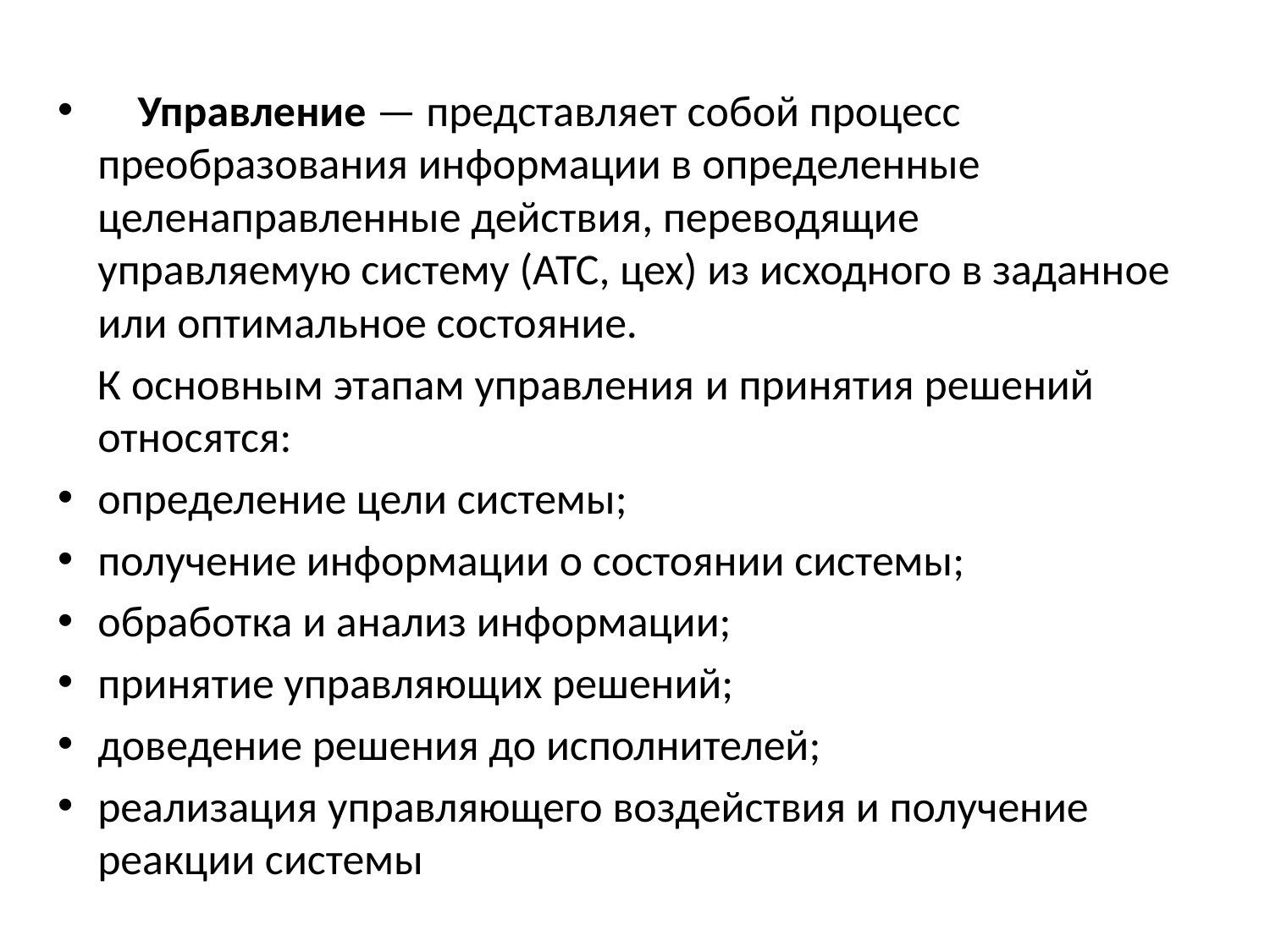

Управление — представляет собой процесс преобразования информации в определенные целенаправленные действия, переводящие управляемую систему (АТС, цех) из исходного в заданное или оптимальное состояние.
    К основным этапам управления и принятия решений относятся:
определение цели системы;
получение информации о состоянии системы;
обработка и анализ информации;
принятие управляющих решений;
доведение решения до исполнителей;
реализация управляющего воздействия и получение реакции системы